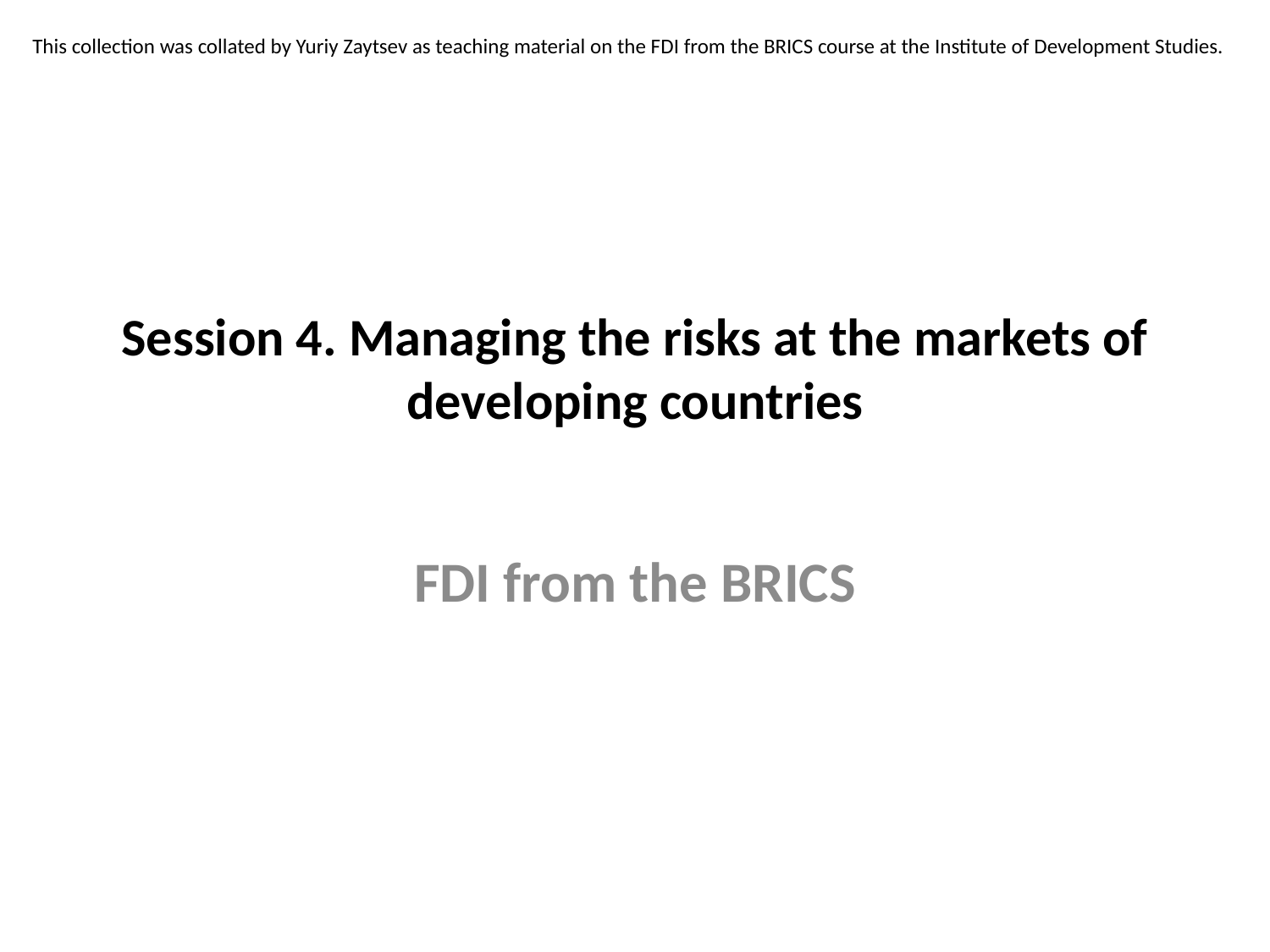

This collection was collated by Yuriy Zaytsev as teaching material on the FDI from the BRICS course at the Institute of Development Studies.
# Session 4. Managing the risks at the markets of developing countries
FDI from the BRICS